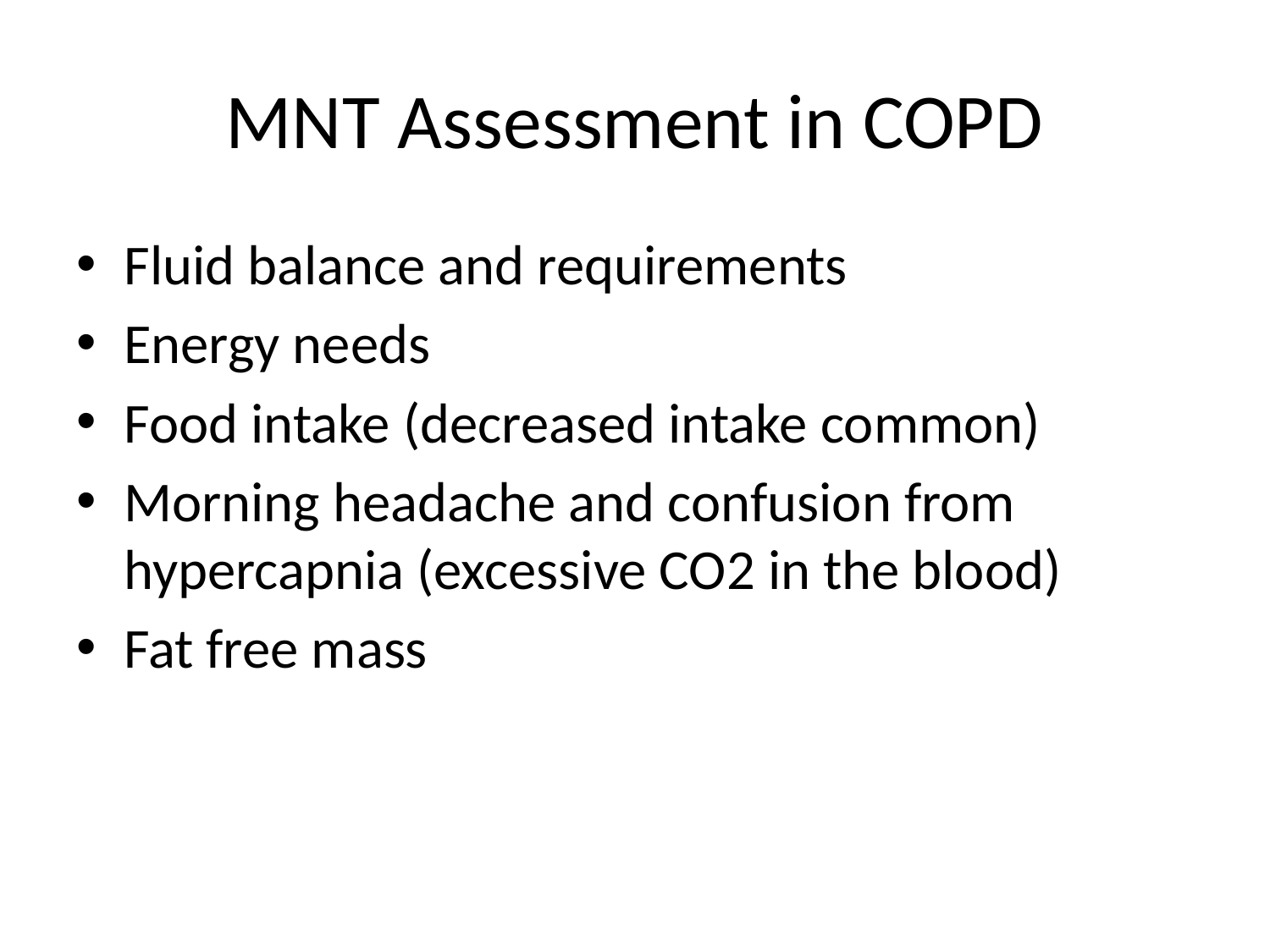

# MNT Assessment in COPD
Fluid balance and requirements
Energy needs
Food intake (decreased intake common)
Morning headache and confusion from hypercapnia (excessive CO2 in the blood)
Fat free mass